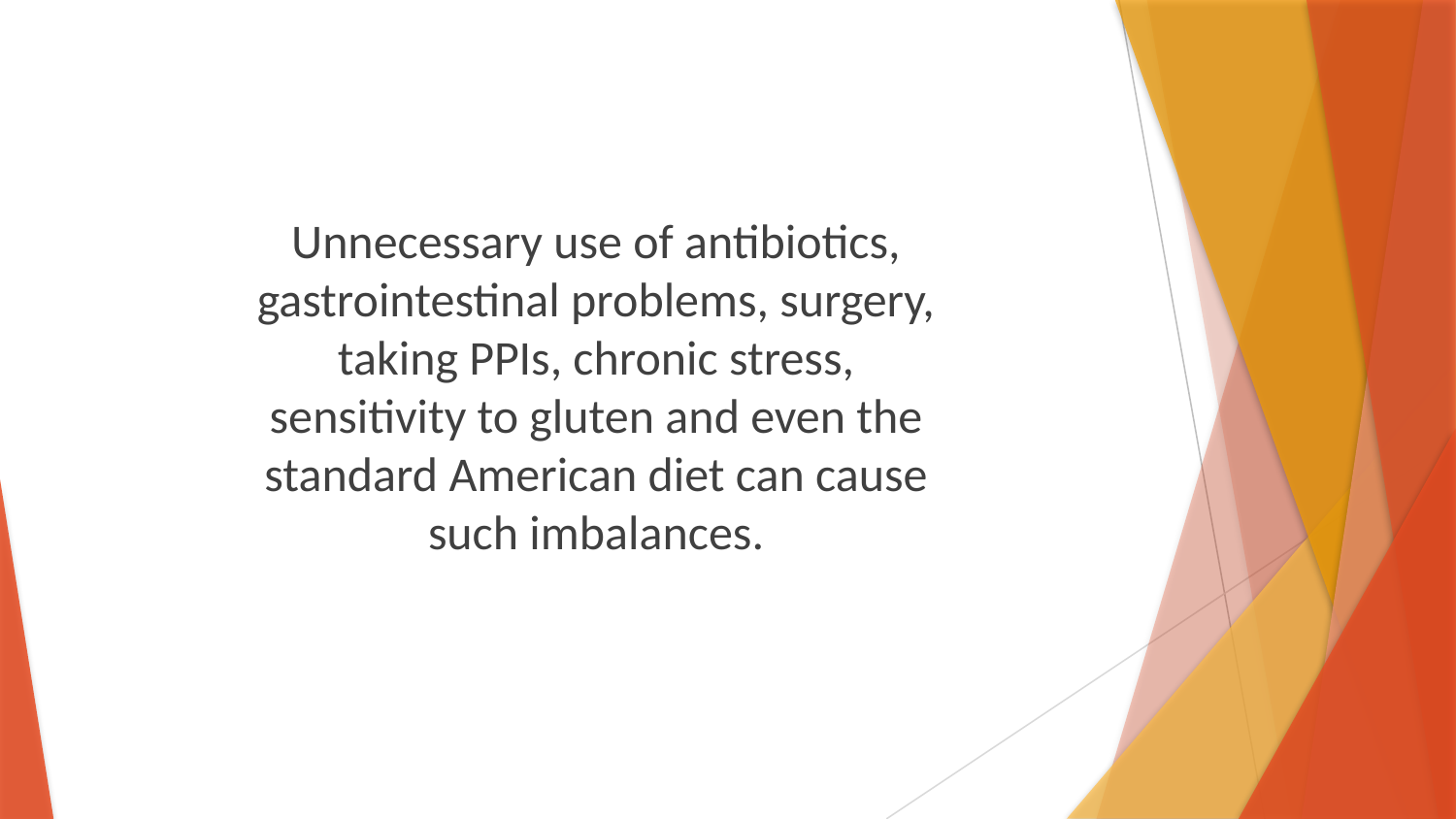

Unnecessary use of antibiotics, gastrointestinal problems, surgery, taking PPIs, chronic stress, sensitivity to gluten and even the standard American diet can cause such imbalances.